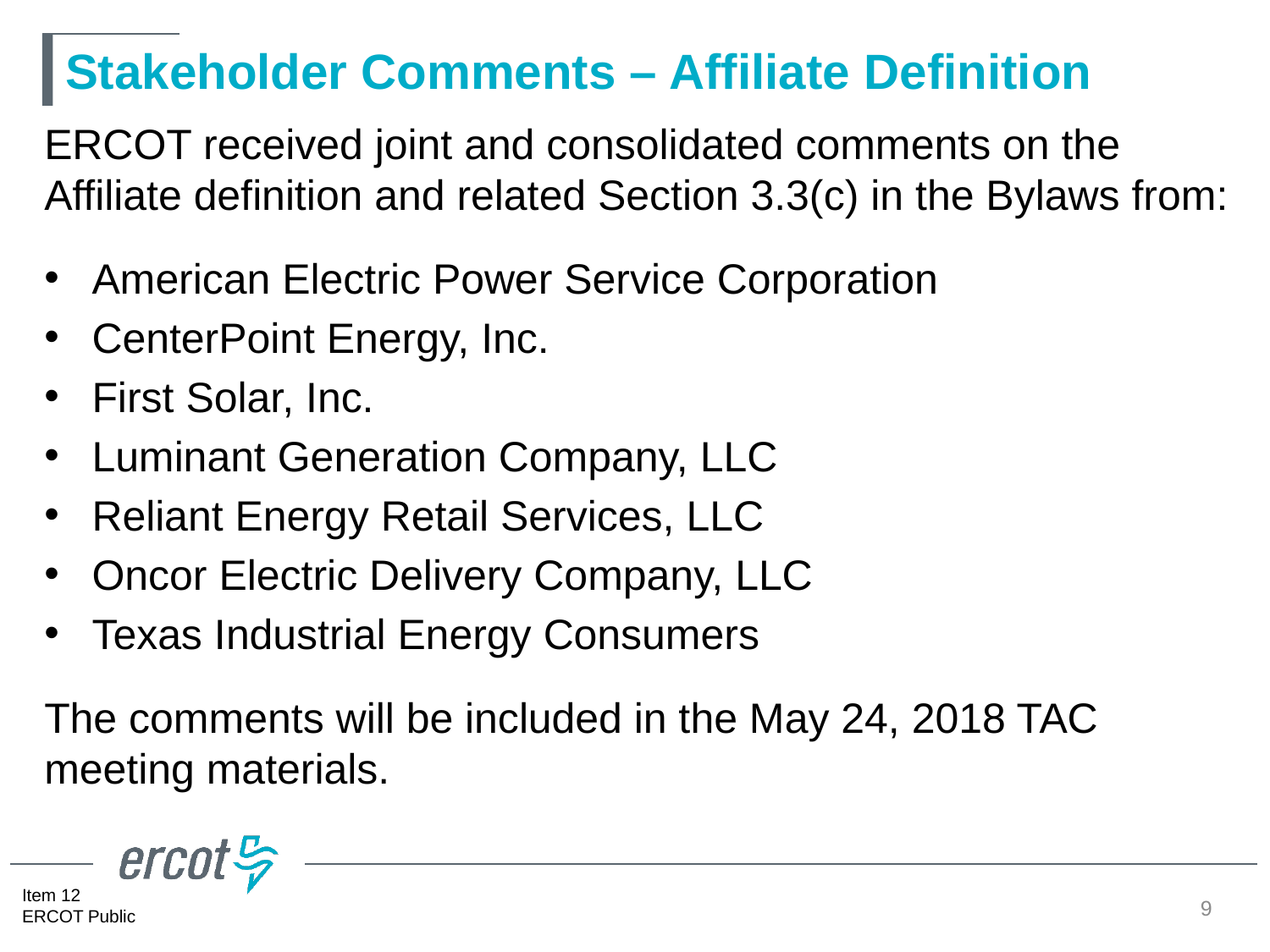

# Stakeholder Comments – Affiliate Definition
ERCOT received joint and consolidated comments on the Affiliate definition and related Section 3.3(c) in the Bylaws from:

American Electric Power Service Corporation
CenterPoint Energy, Inc.
First Solar, Inc.
Luminant Generation Company, LLC
Reliant Energy Retail Services, LLC
Oncor Electric Delivery Company, LLC
Texas Industrial Energy Consumers

The comments will be included in the May 24, 2018 TAC meeting materials.

9